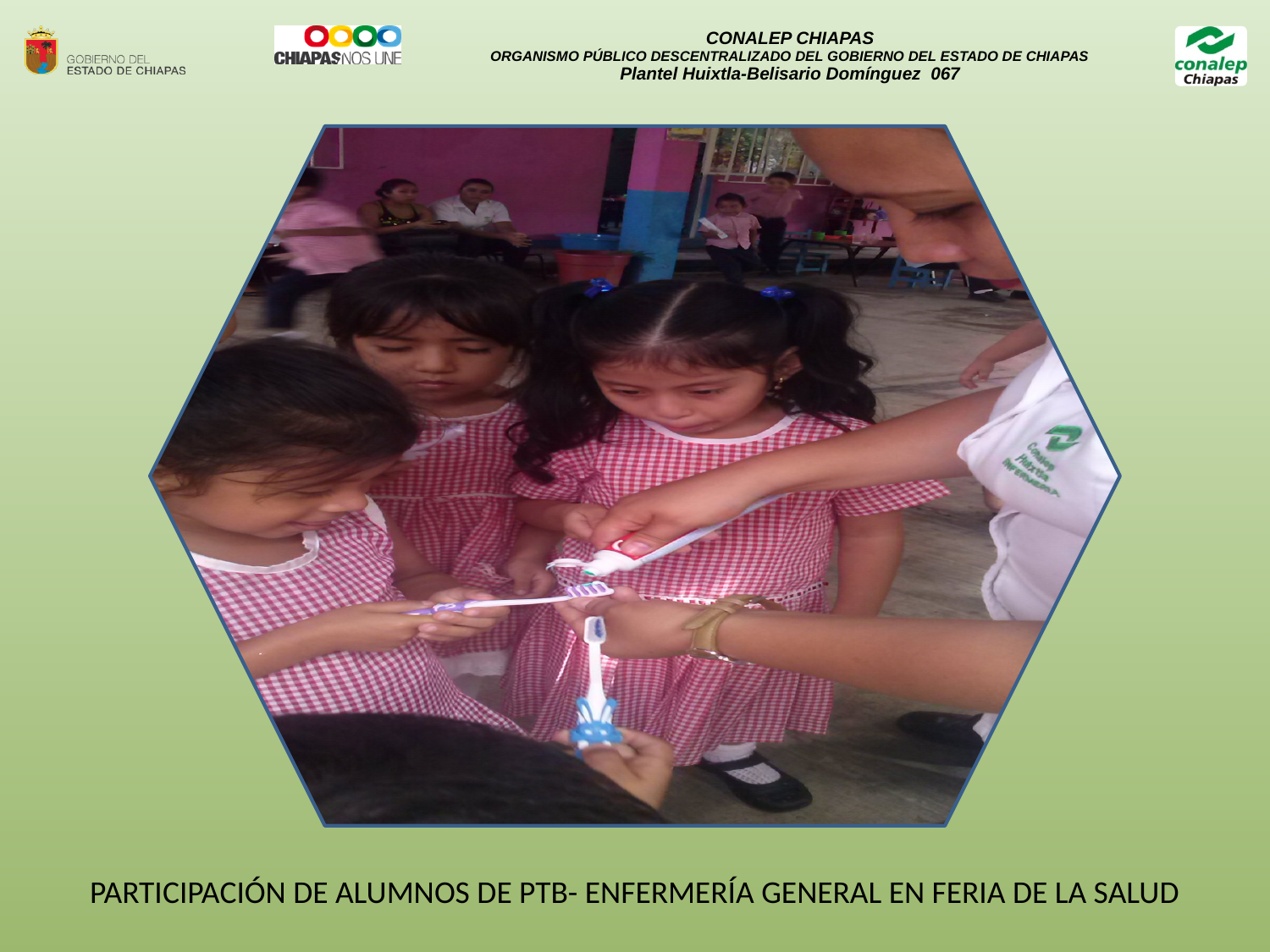

PARTICIPACIÓN DE ALUMNOS DE PTB- ENFERMERÍA GENERAL EN FERIA DE LA SALUD